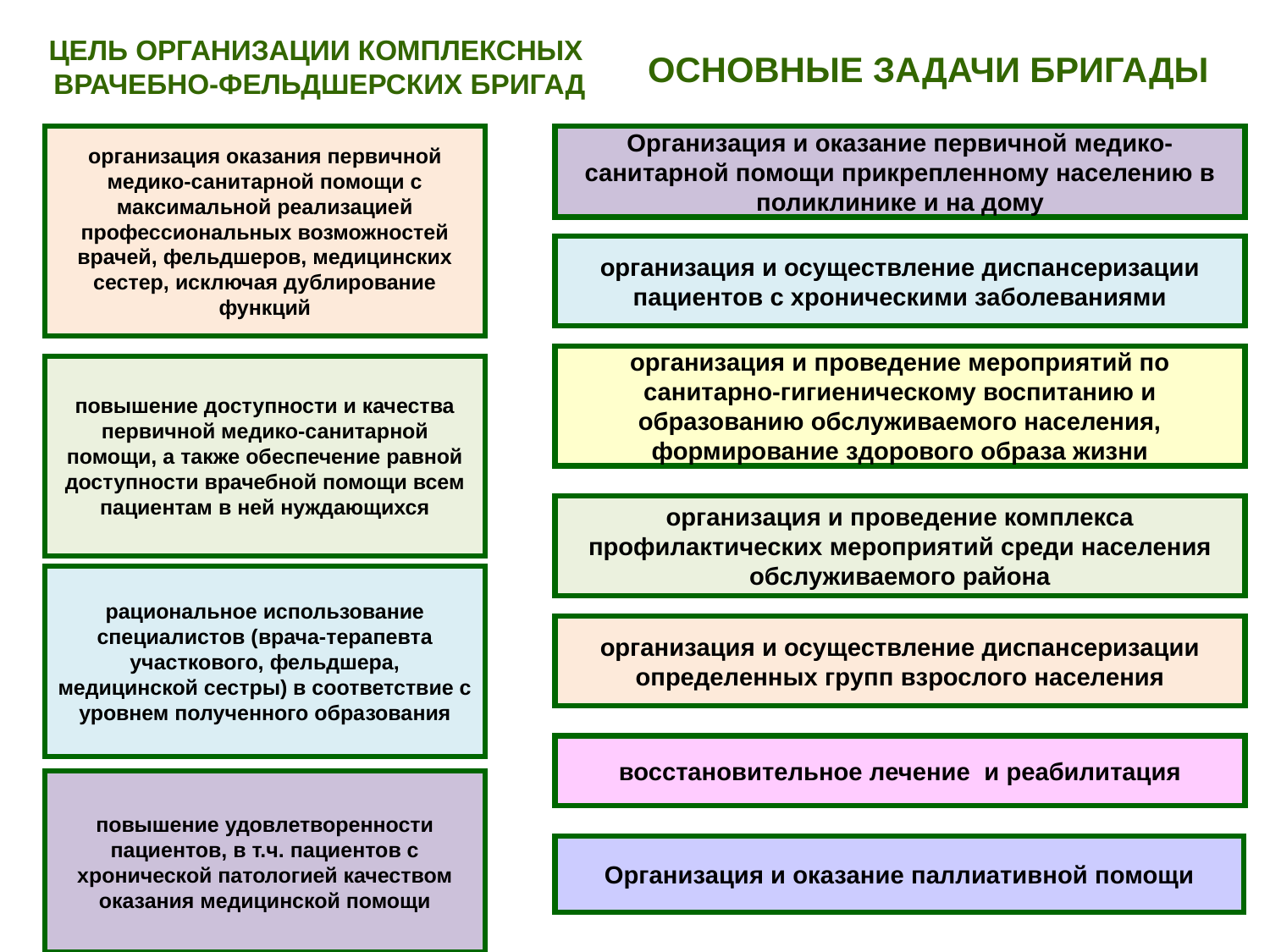

ЦЕЛЬ ОРГАНИЗАЦИИ КОМПЛЕКСНЫХ
ВРАЧЕБНО-ФЕЛЬДШЕРСКИХ БРИГАД
ОСНОВНЫЕ ЗАДАЧИ БРИГАДЫ
организация оказания первичной медико-санитарной помощи с максимальной реализацией профессиональных возможностей врачей, фельдшеров, медицинских сестер, исключая дублирование функций
Организация и оказание первичной медико-санитарной помощи прикрепленному населению в поликлинике и на дому
организация и осуществление диспансеризации пациентов с хроническими заболеваниями
организация и проведение мероприятий по санитарно-гигиеническому воспитанию и образованию обслуживаемого населения, формирование здорового образа жизни
повышение доступности и качества первичной медико-санитарной помощи, а также обеспечение равной доступности врачебной помощи всем пациентам в ней нуждающихся
организация и проведение комплекса профилактических мероприятий среди населения обслуживаемого района
рациональное использование специалистов (врача-терапевта участкового, фельдшера, медицинской сестры) в соответствие с уровнем полученного образования
организация и осуществление диспансеризации определенных групп взрослого населения
восстановительное лечение  и реабилитация
повышение удовлетворенности пациентов, в т.ч. пациентов с хронической патологией качеством оказания медицинской помощи
Организация и оказание паллиативной помощи